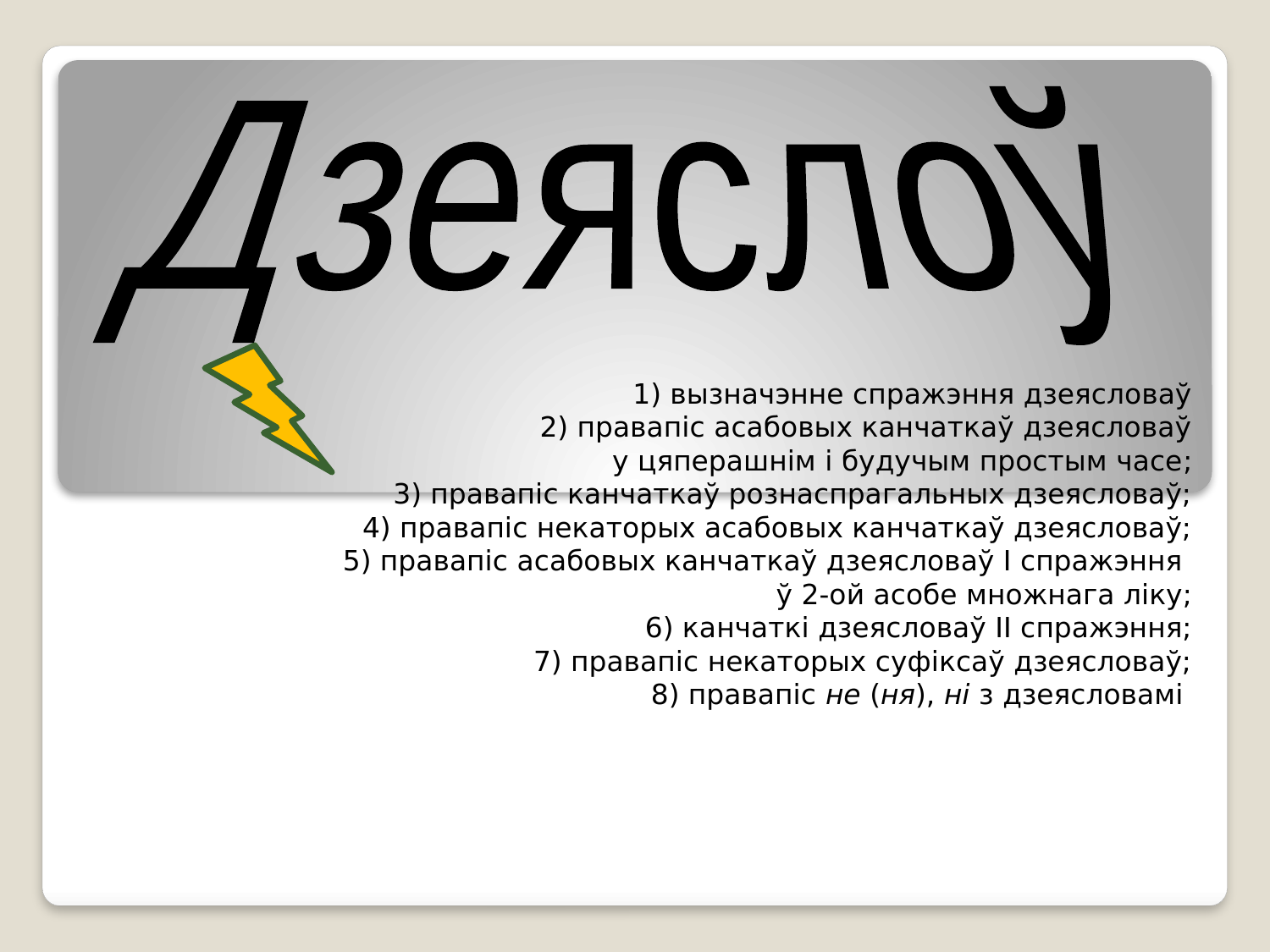

Дзеяслоў

1) вызначэнне спражэння дзеясловаў
2) правапіс асабовых канчаткаў дзеясловаў
у цяперашнім і будучым простым часе;
3) правапіс канчаткаў рознаспрагальных дзеясловаў;
4) правапіс некаторых асабовых канчаткаў дзеясловаў;
5) правапіс асабовых канчаткаў дзеясловаў І спражэння
ў 2-ой асобе множнага ліку;
6) канчаткі дзеясловаў ІІ спражэння;
7) правапіс некаторых суфіксаў дзеясловаў;
8) правапіс не (ня), ні з дзеясловамі